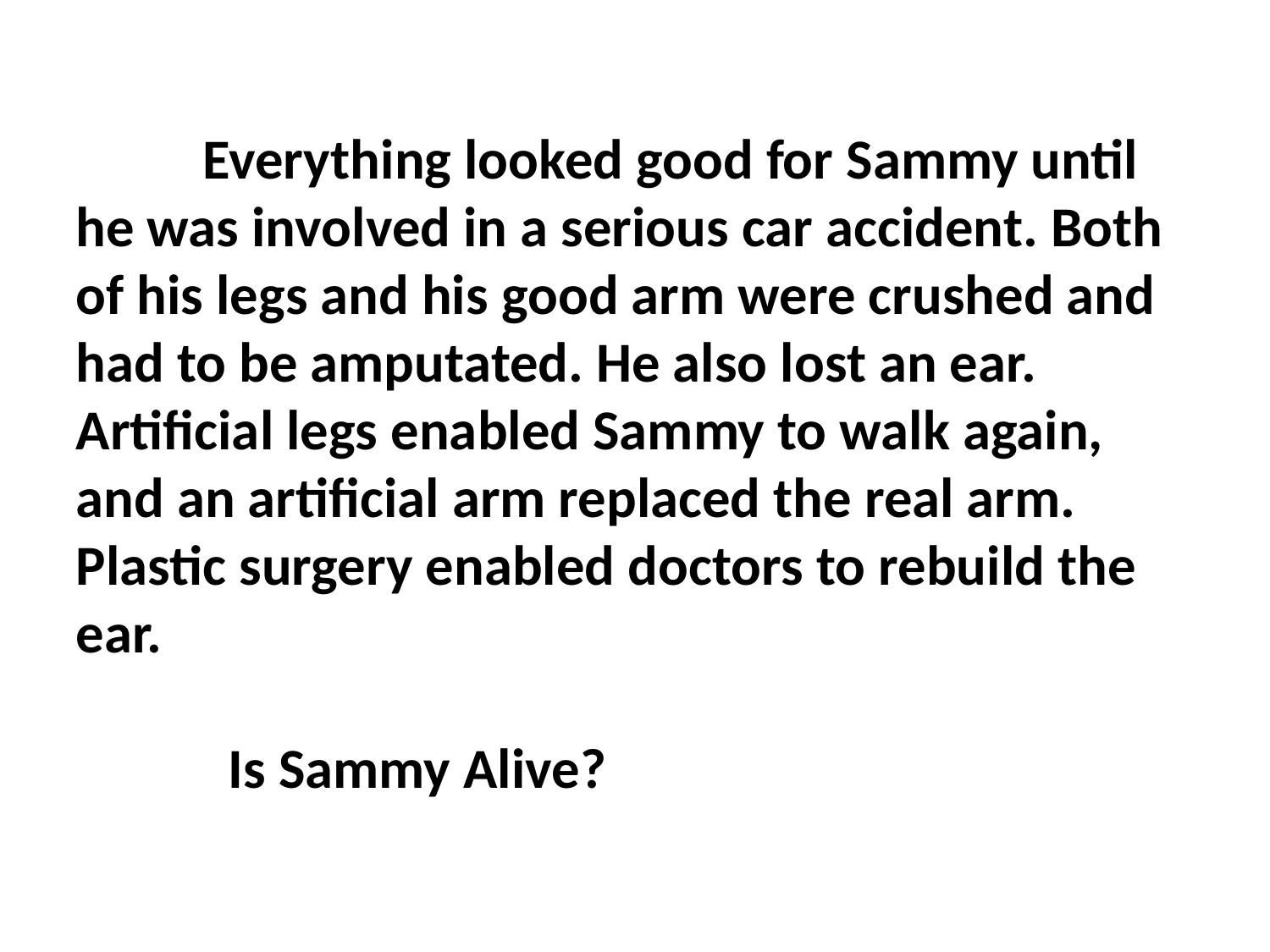

Everything looked good for Sammy until he was involved in a serious car accident. Both of his legs and his good arm were crushed and had to be amputated. He also lost an ear. Artificial legs enabled Sammy to walk again, and an artificial arm replaced the real arm. Plastic surgery enabled doctors to rebuild the ear.

            Is Sammy Alive?